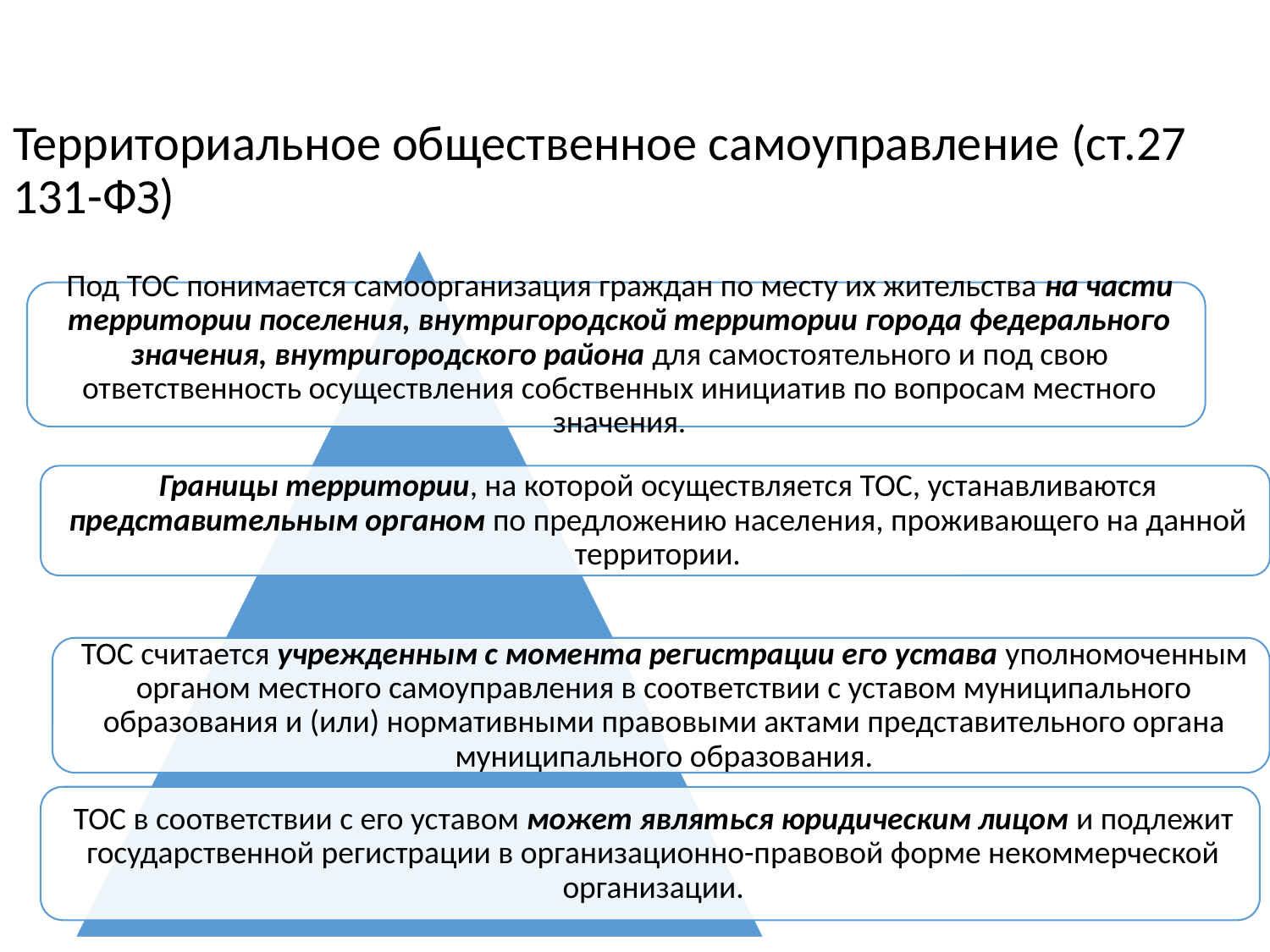

# Территориальное общественное самоуправление (ст.27 131-ФЗ)

Под ТОС понимается самоорганизация граждан по месту их жительства на части территории поселения, внутригородской территории города федерального значения, внутригородского района для самостоятельного и под свою ответственность осуществления собственных инициатив по вопросам местного значения.
Границы территории, на которой осуществляется ТОС, устанавливаются представительным органом по предложению населения, проживающего на данной территории.
ТОС считается учрежденным с момента регистрации его устава уполномоченным органом местного самоуправления в соответствии с уставом муниципального образования и (или) нормативными правовыми актами представительного органа муниципального образования.
ТОС в соответствии с его уставом может являться юридическим лицом и подлежит государственной регистрации в организационно-правовой форме некоммерческой организации.